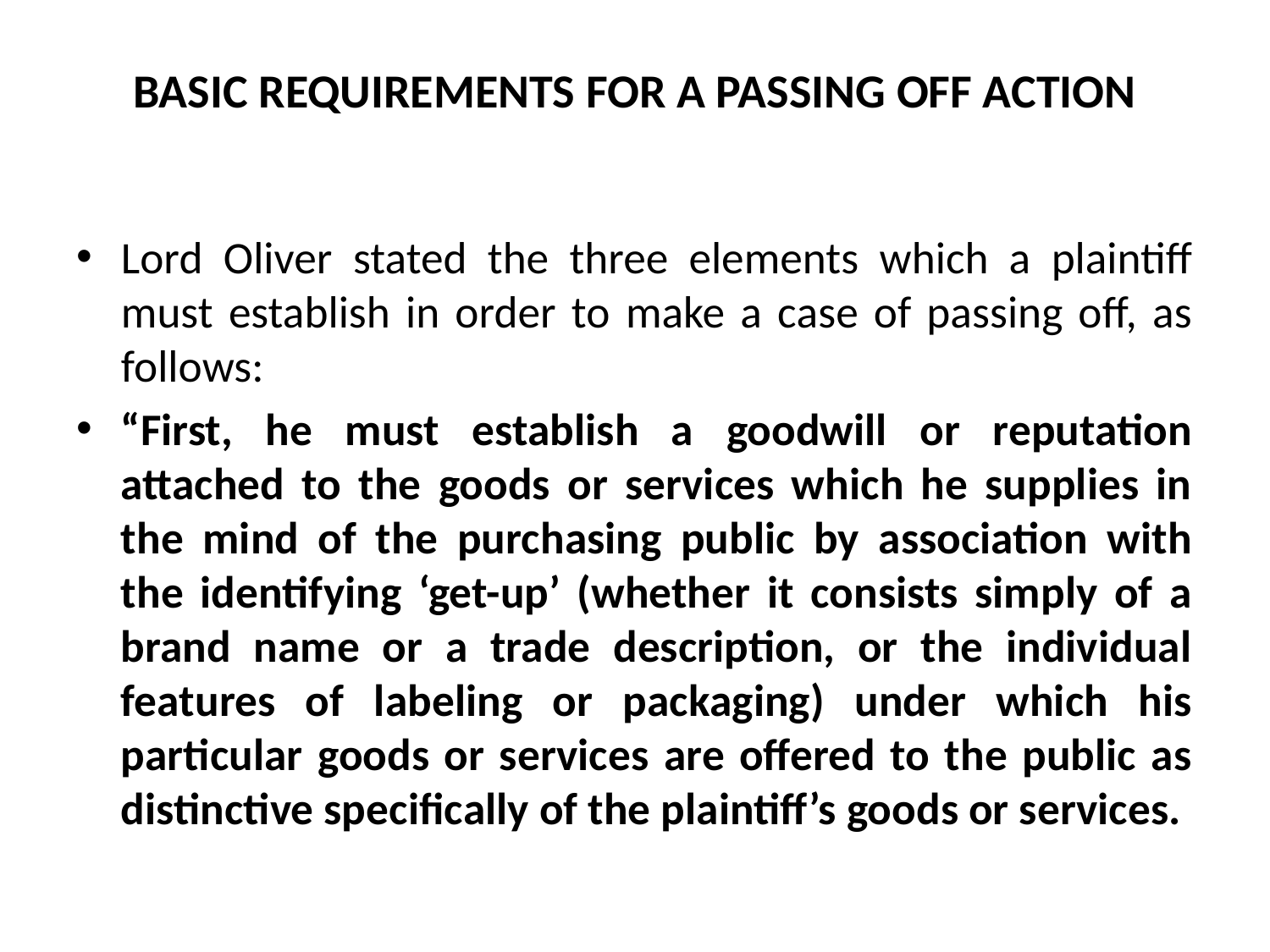

# BASIC REQUIREMENTS FOR A PASSING OFF ACTION
Lord Oliver stated the three elements which a plaintiff must establish in order to make a case of passing off, as follows:
“First, he must establish a goodwill or reputation attached to the goods or services which he supplies in the mind of the purchasing public by association with the identifying ‘get-up’ (whether it consists simply of a brand name or a trade description, or the individual features of labeling or packaging) under which his particular goods or services are offered to the public as distinctive specifically of the plaintiff’s goods or services.